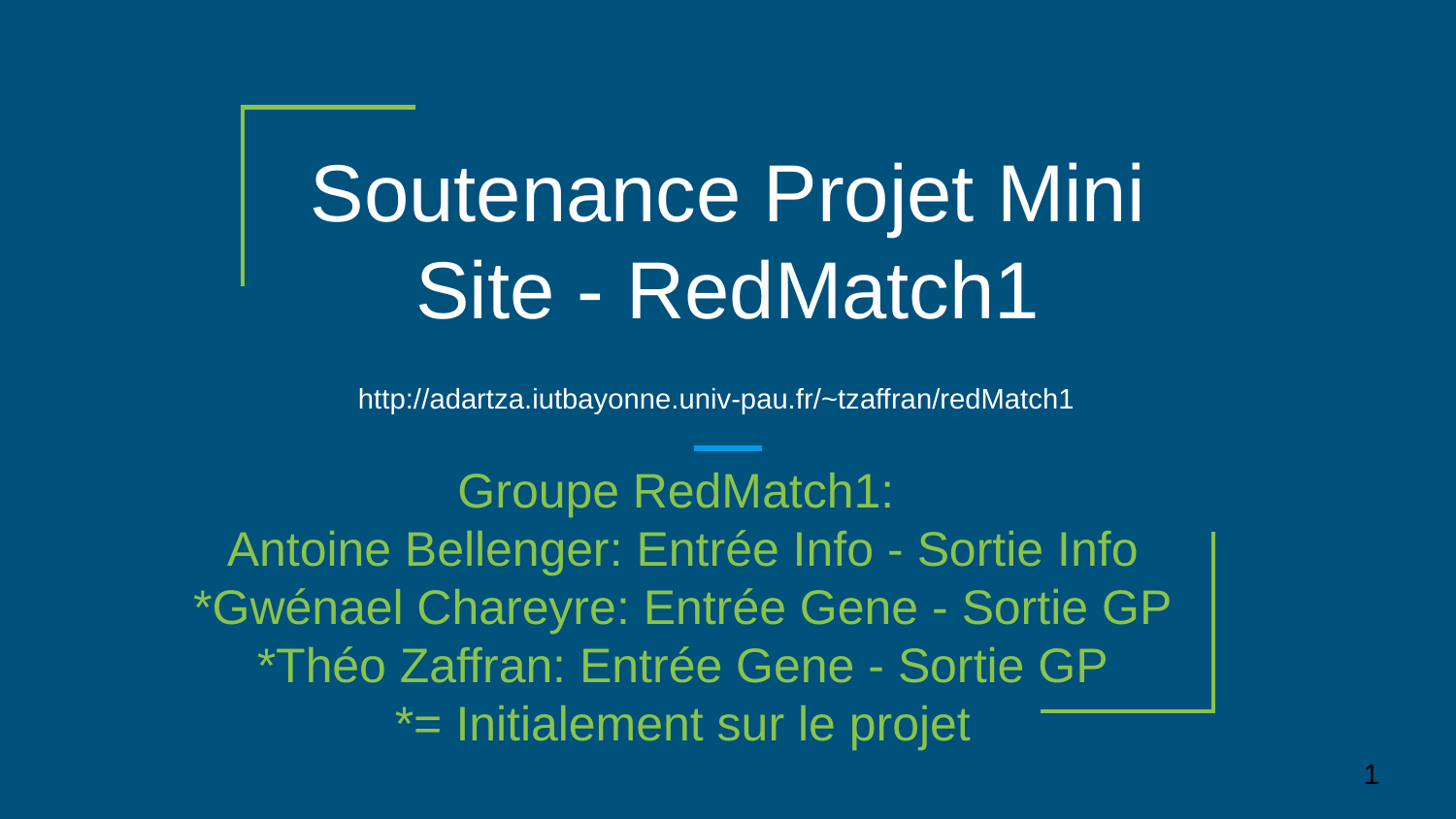

# Soutenance Projet Mini Site - RedMatch1
http://adartza.iutbayonne.univ-pau.fr/~tzaffran/redMatch1
Groupe RedMatch1:
Antoine Bellenger: Entrée Info - Sortie Info
*Gwénael Chareyre: Entrée Gene - Sortie GP
*Théo Zaffran: Entrée Gene - Sortie GP
*= Initialement sur le projet
1